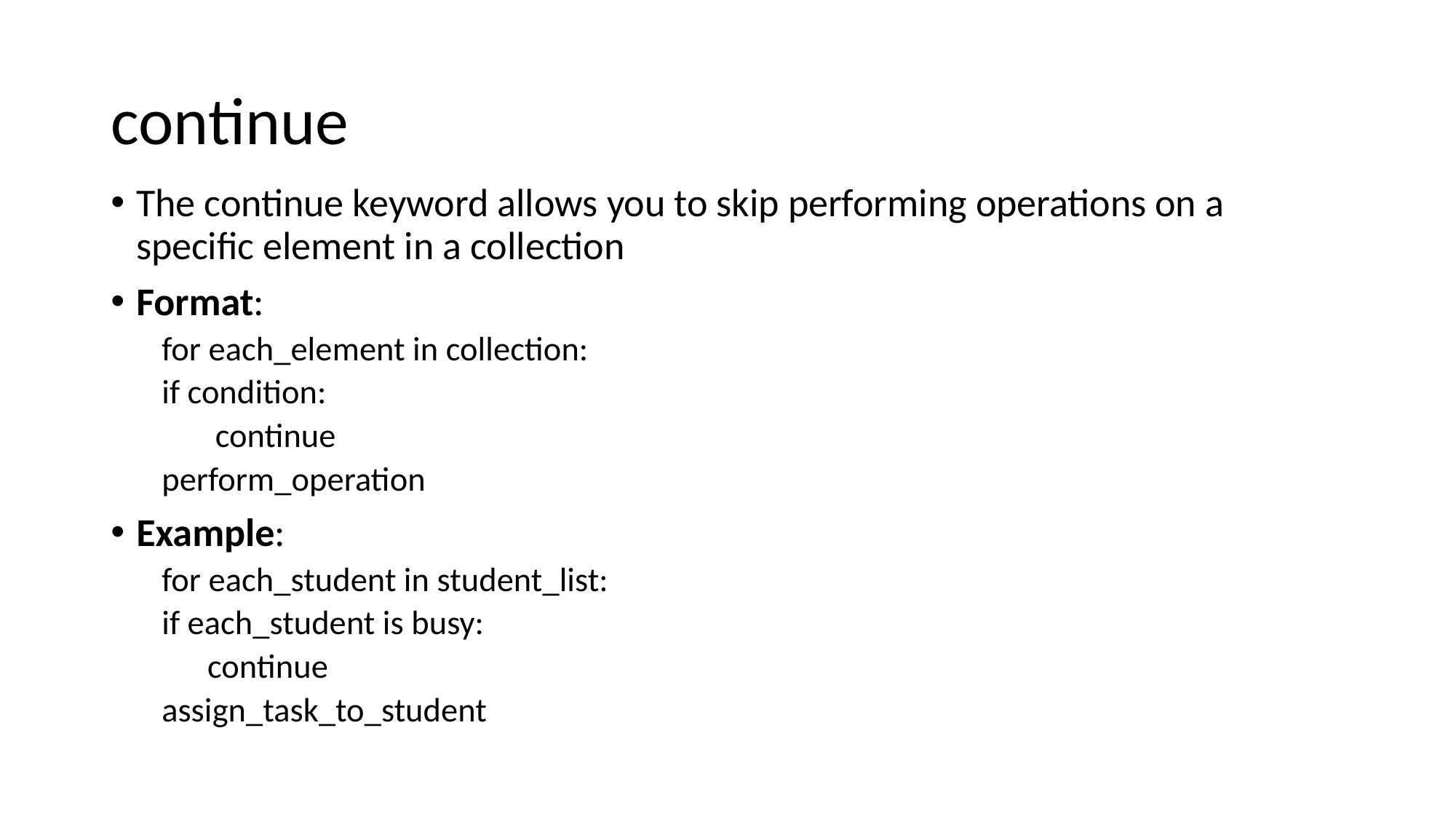

# continue
The continue keyword allows you to skip performing operations on a specific element in a collection
Format:
for each_element in collection:
	if condition:
	       continue
	perform_operation
Example:
for each_student in student_list:
	if each_student is busy:
	      continue
	assign_task_to_student